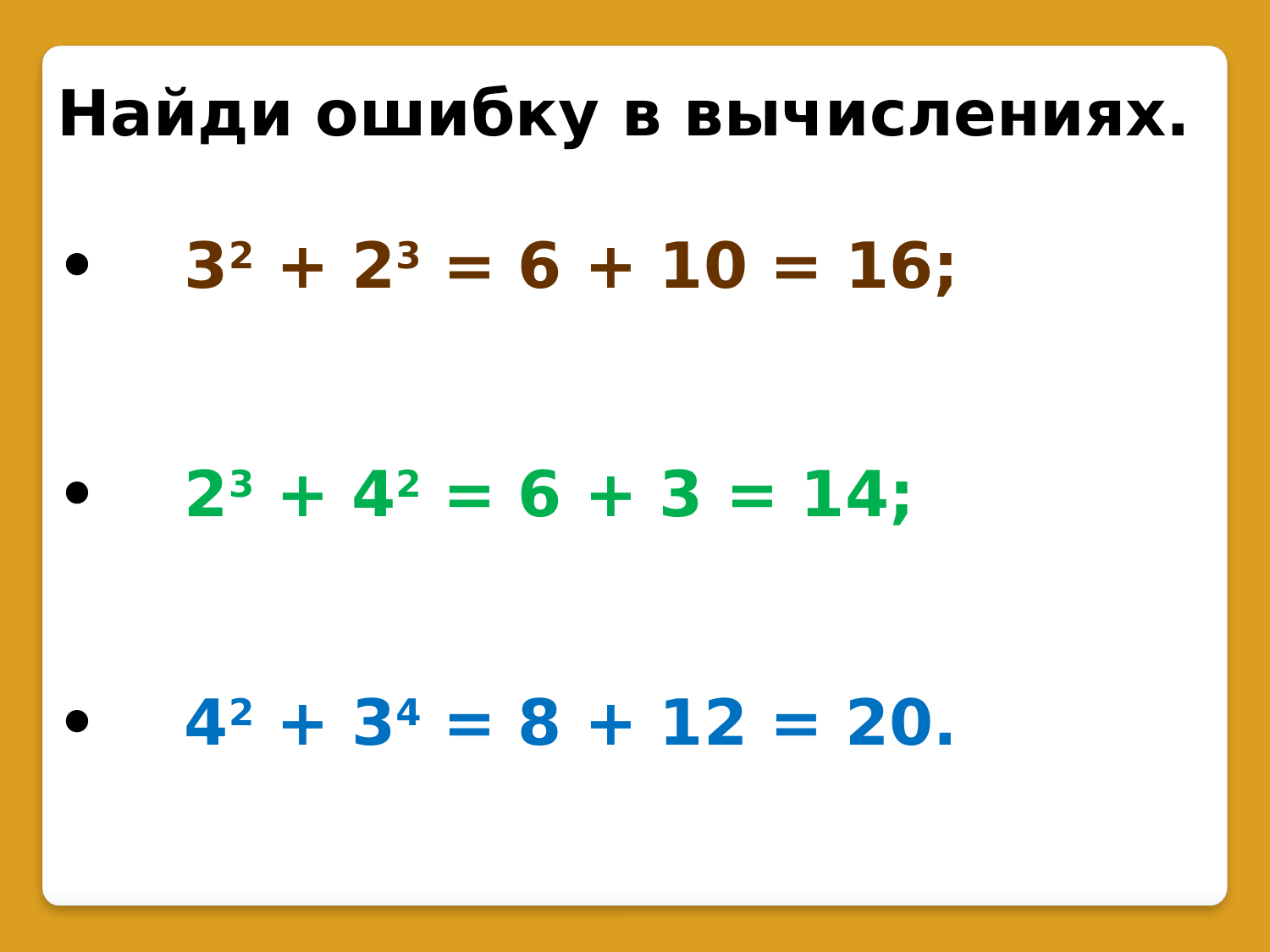

Найди ошибку в вычислениях.

•	32 + 23 = 6 + 10 = 16;

•	23 + 42 = 6 + 3 = 14;

•	42 + 34 = 8 + 12 = 20.